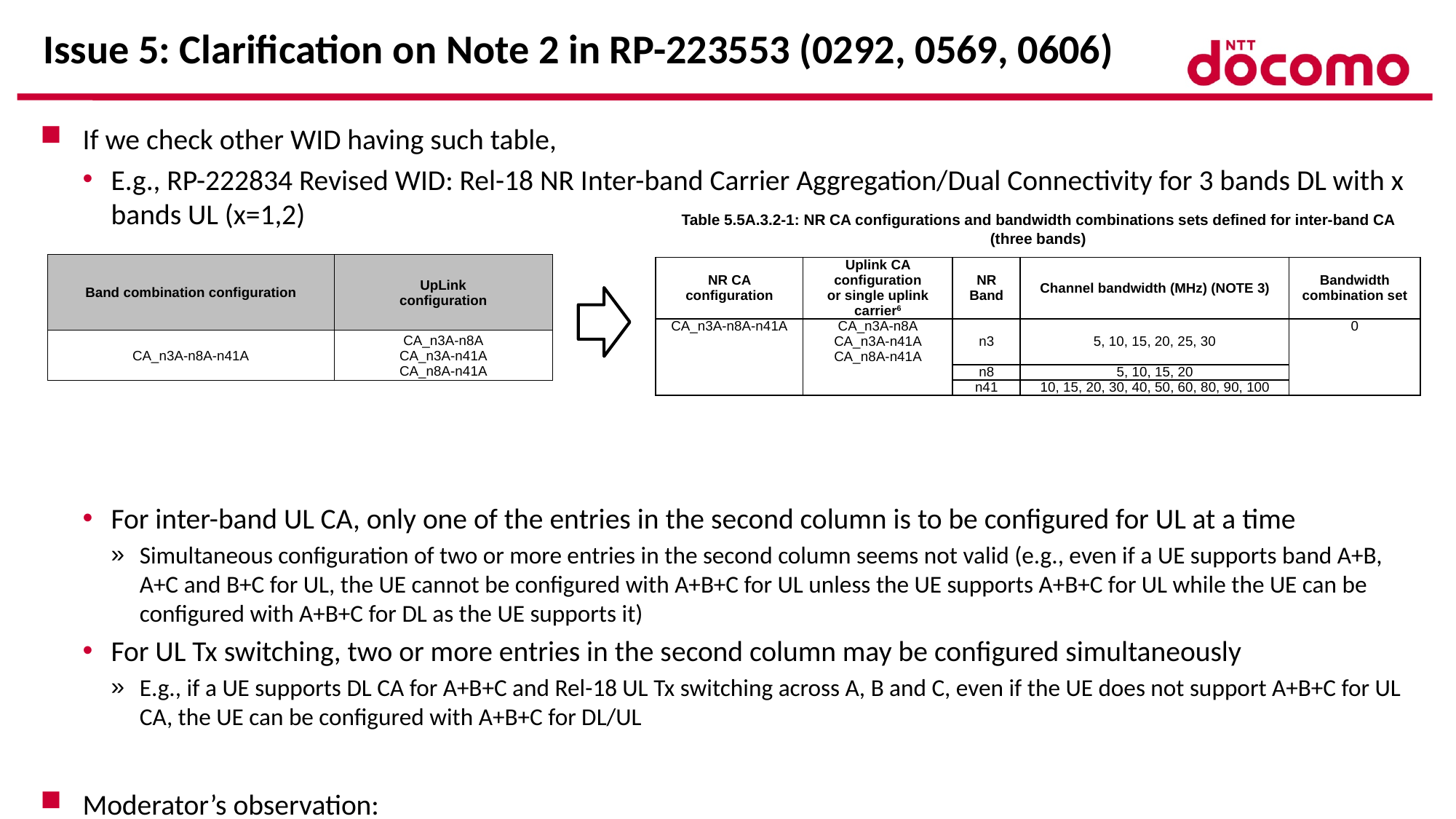

# Issue 5: Clarification on Note 2 in RP-223553 (0292, 0569, 0606)
If we check other WID having such table,
E.g., RP-222834 Revised WID: Rel-18 NR Inter-band Carrier Aggregation/Dual Connectivity for 3 bands DL with x bands UL (x=1,2)

For inter-band UL CA, only one of the entries in the second column is to be configured for UL at a time
Simultaneous configuration of two or more entries in the second column seems not valid (e.g., even if a UE supports band A+B, A+C and B+C for UL, the UE cannot be configured with A+B+C for UL unless the UE supports A+B+C for UL while the UE can be configured with A+B+C for DL as the UE supports it)
For UL Tx switching, two or more entries in the second column may be configured simultaneously
E.g., if a UE supports DL CA for A+B+C and Rel-18 UL Tx switching across A, B and C, even if the UE does not support A+B+C for UL CA, the UE can be configured with A+B+C for DL/UL

Moderator’s observation:
Regarding whether “combining any two or more entries in ‘Uplink CA configuration or SUL configuration’ column is valid configuration or not”, it should be discussed with considering UL CA and UL switching scenarios
Table 5.5A.3.2-1: NR CA configurations and bandwidth combinations sets defined for inter-band CA (three bands)
| Band combination configuration | UpLink configuration |
| --- | --- |
| CA\_n3A-n8A-n41A | CA\_n3A-n8A CA\_n3A-n41A CA\_n8A-n41A |
| NR CA configuration | Uplink CA configuration or single uplink carrier6 | NR Band | Channel bandwidth (MHz) (NOTE 3) | Bandwidth combination set |
| --- | --- | --- | --- | --- |
| CA\_n3A-n8A-n41A | CA\_n3A-n8A CA\_n3A-n41A CA\_n8A-n41A | n3 | 5, 10, 15, 20, 25, 30 | 0 |
|  |  | n8 | 5, 10, 15, 20 |  |
|  |  | n41 | 10, 15, 20, 30, 40, 50, 60, 80, 90, 100 |  |